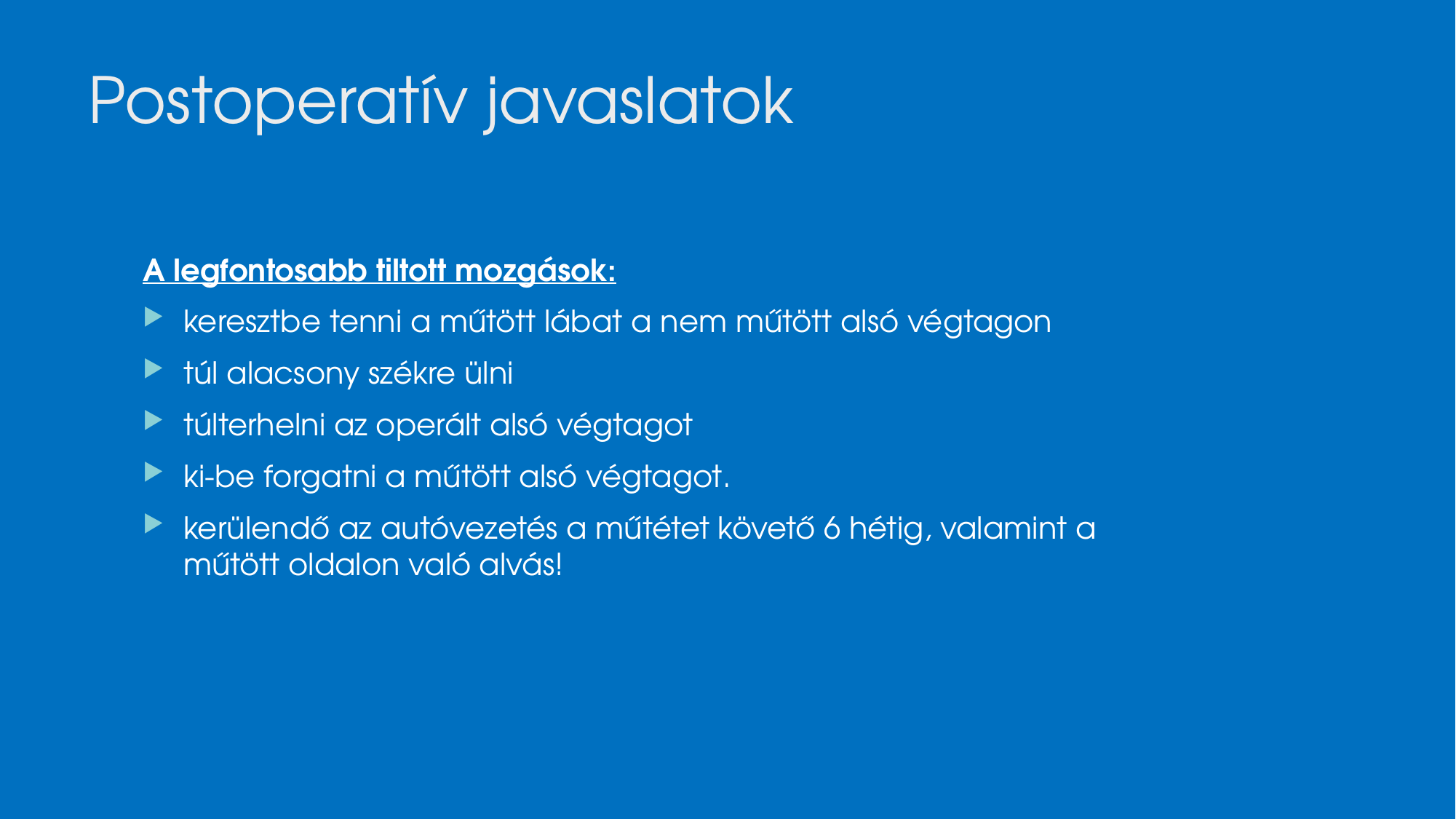

# Postoperatív javaslatok
A legfontosabb tiltott mozgások:
keresztbe tenni a műtött lábat a nem műtött alsó végtagon
túl alacsony székre ülni
túlterhelni az operált alsó végtagot
ki-be forgatni a műtött alsó végtagot.
kerülendő az autóvezetés a műtétet követő 6 hétig, valamint a műtött oldalon való alvás!